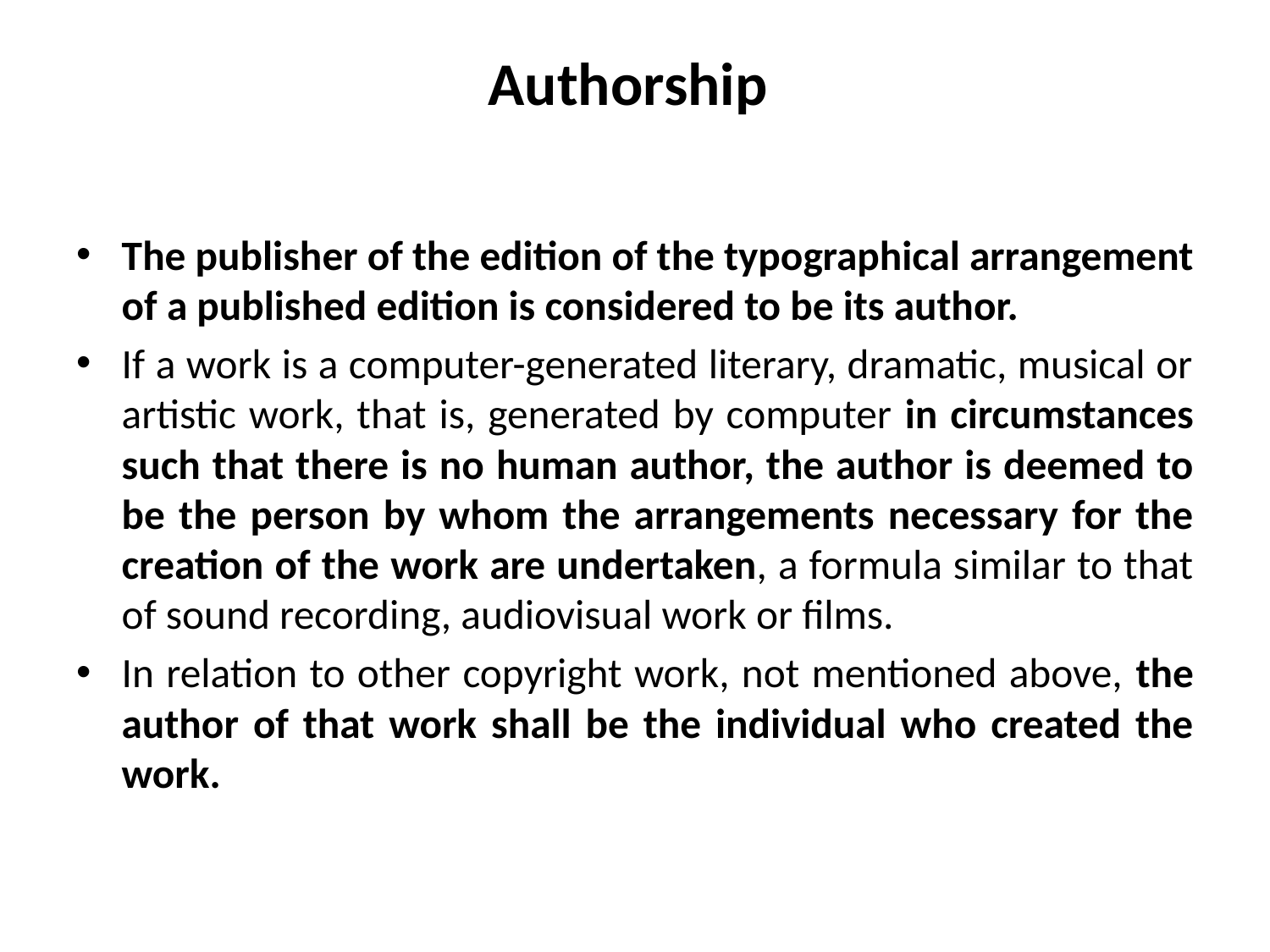

# Authorship
The publisher of the edition of the typographical arrangement of a published edition is considered to be its author.
If a work is a computer-generated literary, dramatic, musical or artistic work, that is, generated by computer in circumstances such that there is no human author, the author is deemed to be the person by whom the arrangements necessary for the creation of the work are undertaken, a formula similar to that of sound recording, audiovisual work or films.
In relation to other copyright work, not mentioned above, the author of that work shall be the individual who created the work.